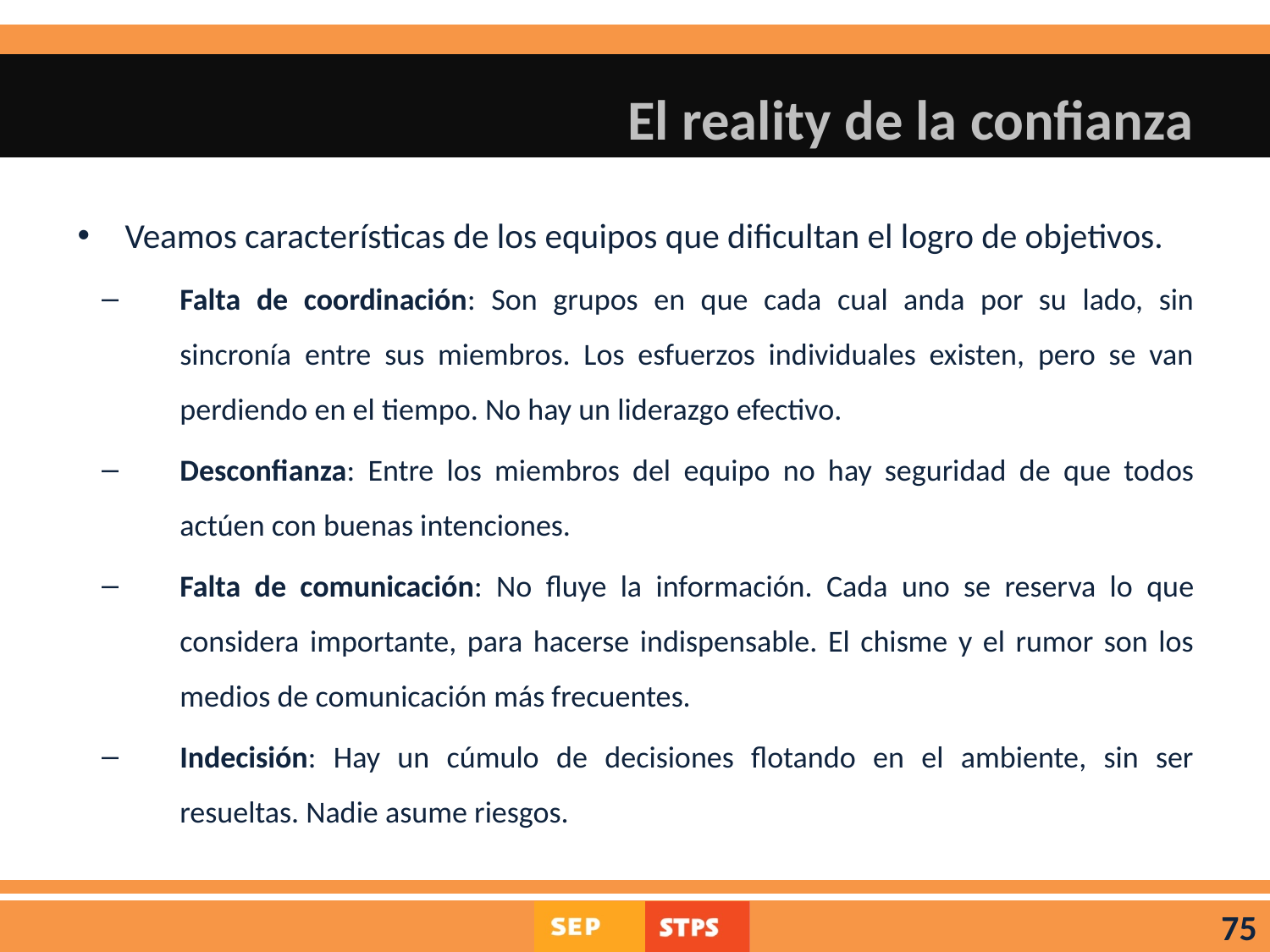

# El reality de la confianza
Veamos características de los equipos que dificultan el logro de objetivos.
Falta de coordinación: Son grupos en que cada cual anda por su lado, sin sincronía entre sus miembros. Los esfuerzos individuales existen, pero se van perdiendo en el tiempo. No hay un liderazgo efectivo.
Desconfianza: Entre los miembros del equipo no hay seguridad de que todos actúen con buenas intenciones.
Falta de comunicación: No fluye la información. Cada uno se reserva lo que considera importante, para hacerse indispensable. El chisme y el rumor son los medios de comunicación más frecuentes.
Indecisión: Hay un cúmulo de decisiones flotando en el ambiente, sin ser resueltas. Nadie asume riesgos.
75